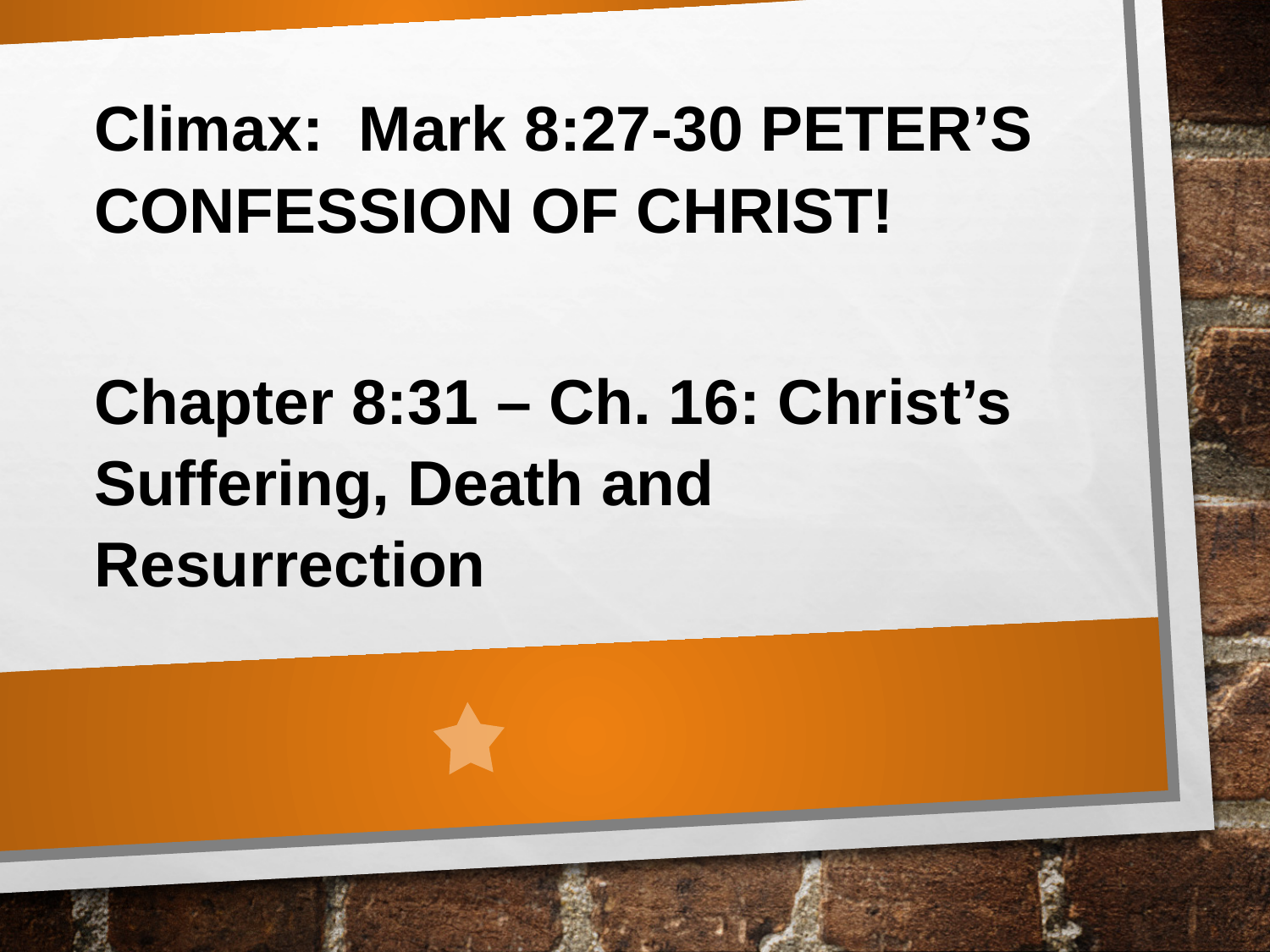

Climax:  Mark 8:27-30 PETER’S CONFESSION OF CHRIST!

Chapter 8:31 – Ch. 16: Christ’s Suffering, Death and Resurrection